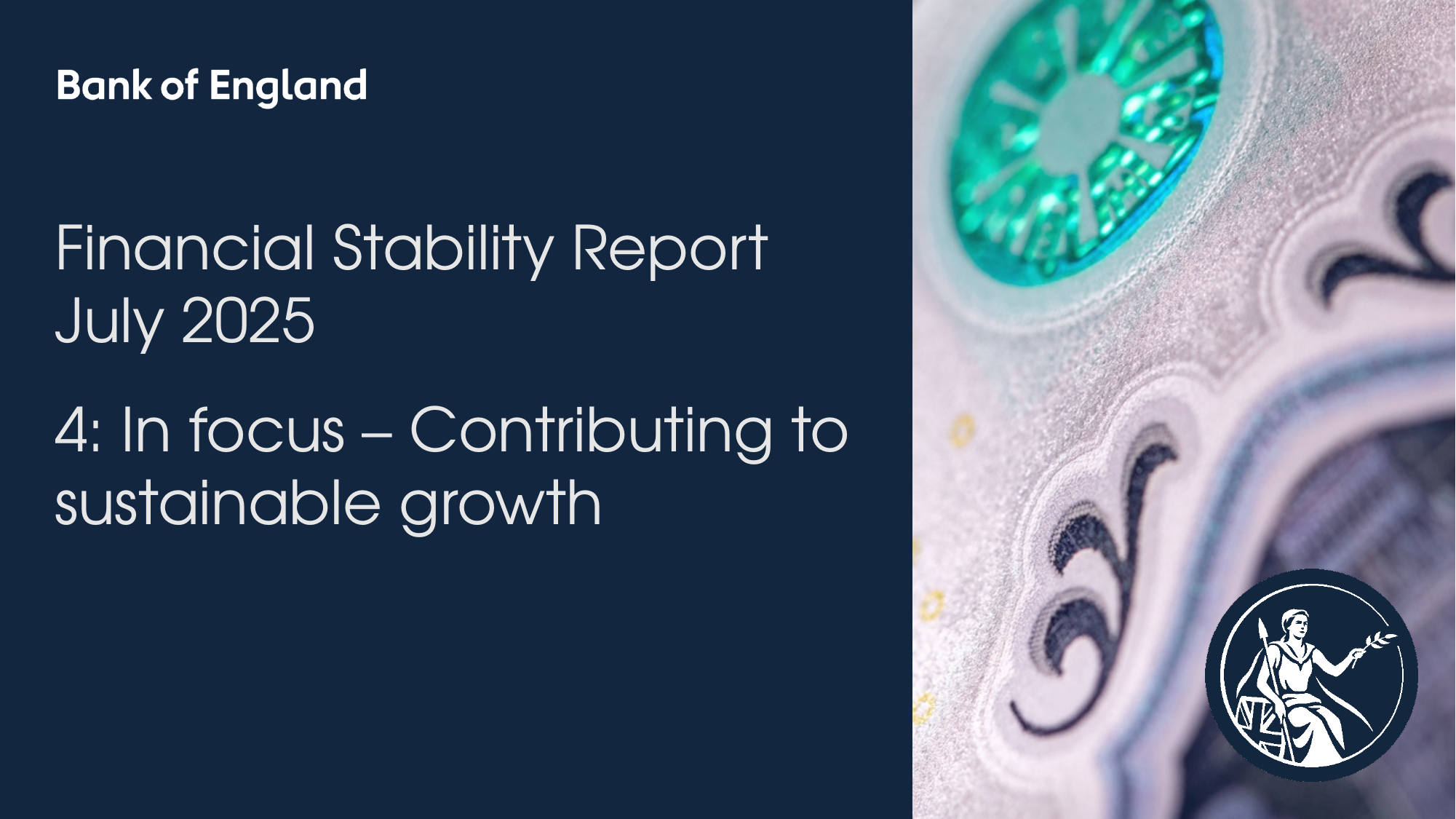

Financial Stability Report
July 2025ox
4: In focus – Contributing to sustainable growth